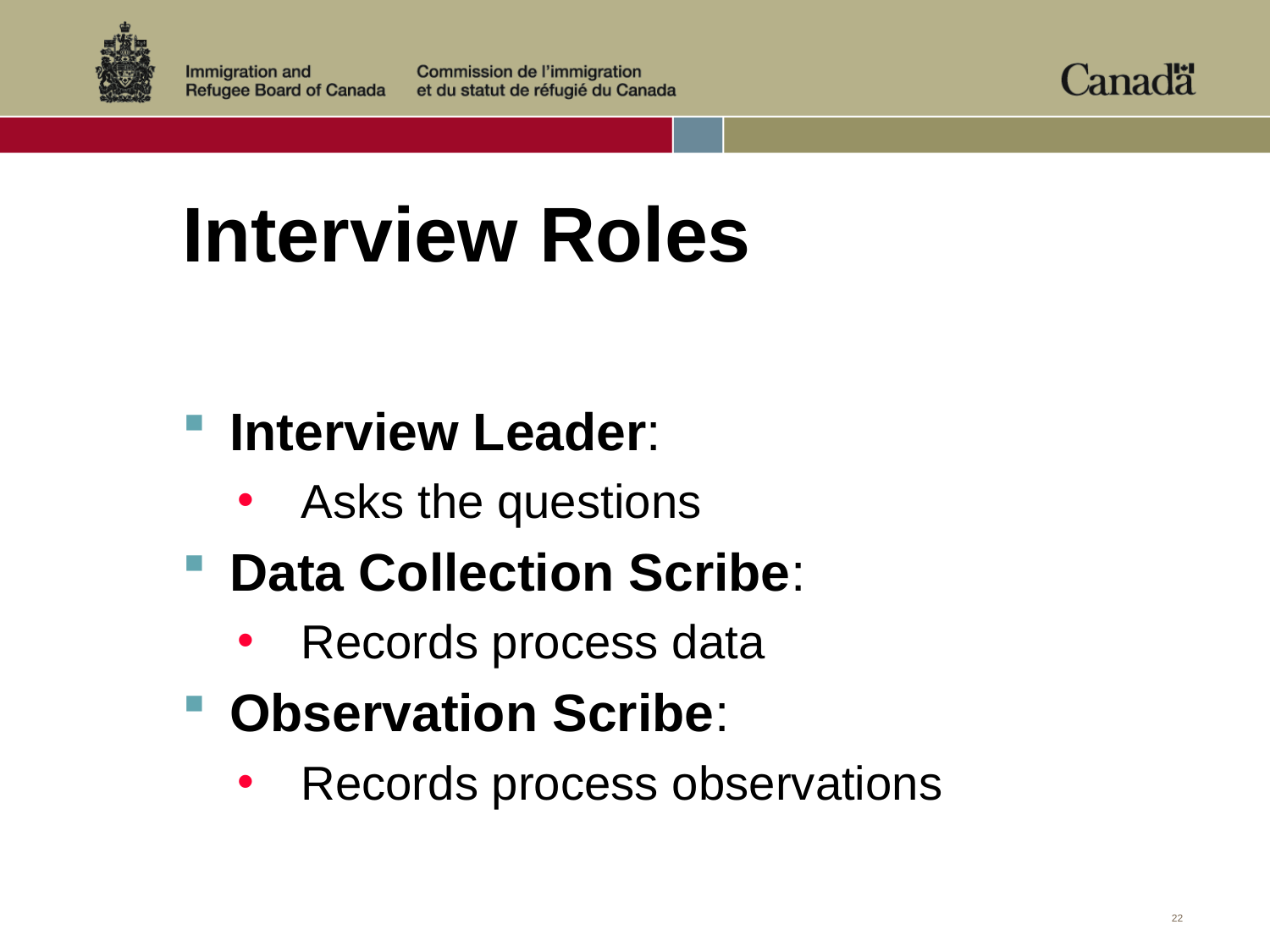

# Interview Roles
Interview Leader:
Asks the questions
Data Collection Scribe:
Records process data
Observation Scribe:
Records process observations
22